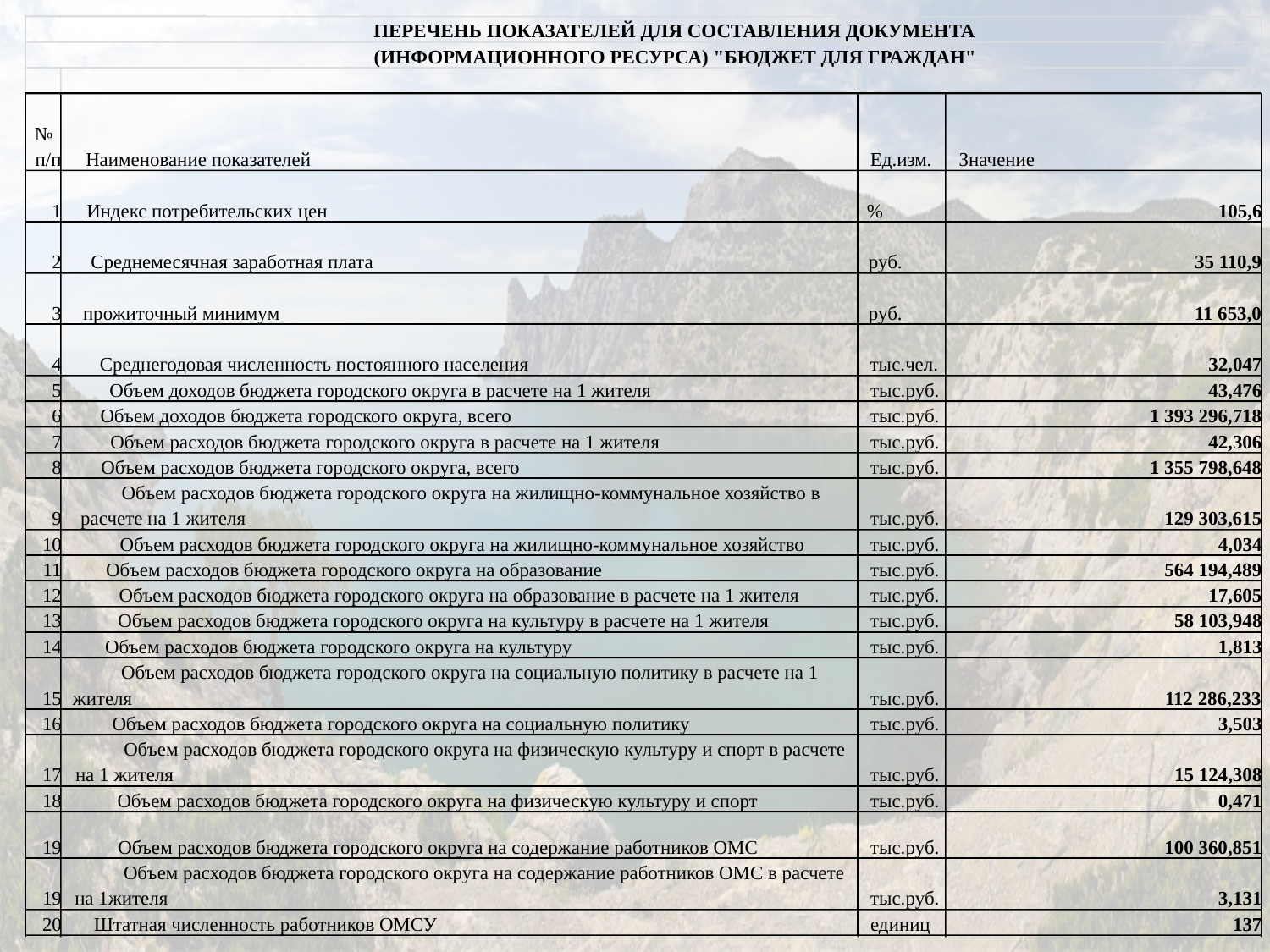

ПЕРЕЧЕНЬ ПОКАЗАТЕЛЕЙ ДЛЯ СОСТАВЛЕНИЯ ДОКУМЕНТА

(ИНФОРМАЦИОННОГО РЕСУРСА) "БЮДЖЕТ ДЛЯ ГРАЖДАН"

№
п/п
Наименование показателей
Ед.изм.
Значение

1
Индекс потребительских цен
%
105,6

2
Среднемесячная заработная плата
руб.
35 110,9

3
прожиточный минимум
руб.
11 653,0

4
Среднегодовая численность постоянного населения
тыс.чел.
32,047

5
Объем доходов бюджета городского округа в расчете на 1 жителя
тыс.руб.
43,476

6
Объем доходов бюджета городского округа, всего
тыс.руб.
1 393 296,718

7
Объем расходов бюджета городского округа в расчете на 1 жителя
тыс.руб.
42,306

8
Объем расходов бюджета городского округа, всего
тыс.руб.
1 355 798,648

Объем расходов бюджета городского округа на жилищно-коммунальное хозяйство в
9
расчете на 1 жителя
тыс.руб.
129 303,615

10
Объем расходов бюджета городского округа на жилищно-коммунальное хозяйство
тыс.руб.
4,034

11
Объем расходов бюджета городского округа на образование
тыс.руб.
564 194,489

12
Объем расходов бюджета городского округа на образование в расчете на 1 жителя
тыс.руб.
17,605

13
Объем расходов бюджета городского округа на культуру в расчете на 1 жителя
тыс.руб.
58 103,948

14
Объем расходов бюджета городского округа на культуру
тыс.руб.
1,813

Объем расходов бюджета городского округа на социальную политику в расчете на 1
15
жителя
тыс.руб.
112 286,233

16
Объем расходов бюджета городского округа на социальную политику
тыс.руб.
3,503

Объем расходов бюджета городского округа на физическую культуру и спорт в расчете
17
на 1 жителя
тыс.руб.
15 124,308

18
Объем расходов бюджета городского округа на физическую культуру и спорт
тыс.руб.
0,471

19
Объем расходов бюджета городского округа на содержание работников ОМС
тыс.руб.
100 360,851

Объем расходов бюджета городского округа на содержание работников ОМС в расчете
19
на 1жителя
тыс.руб.
3,131

20
Штатная численность работников ОМСУ
единиц
137